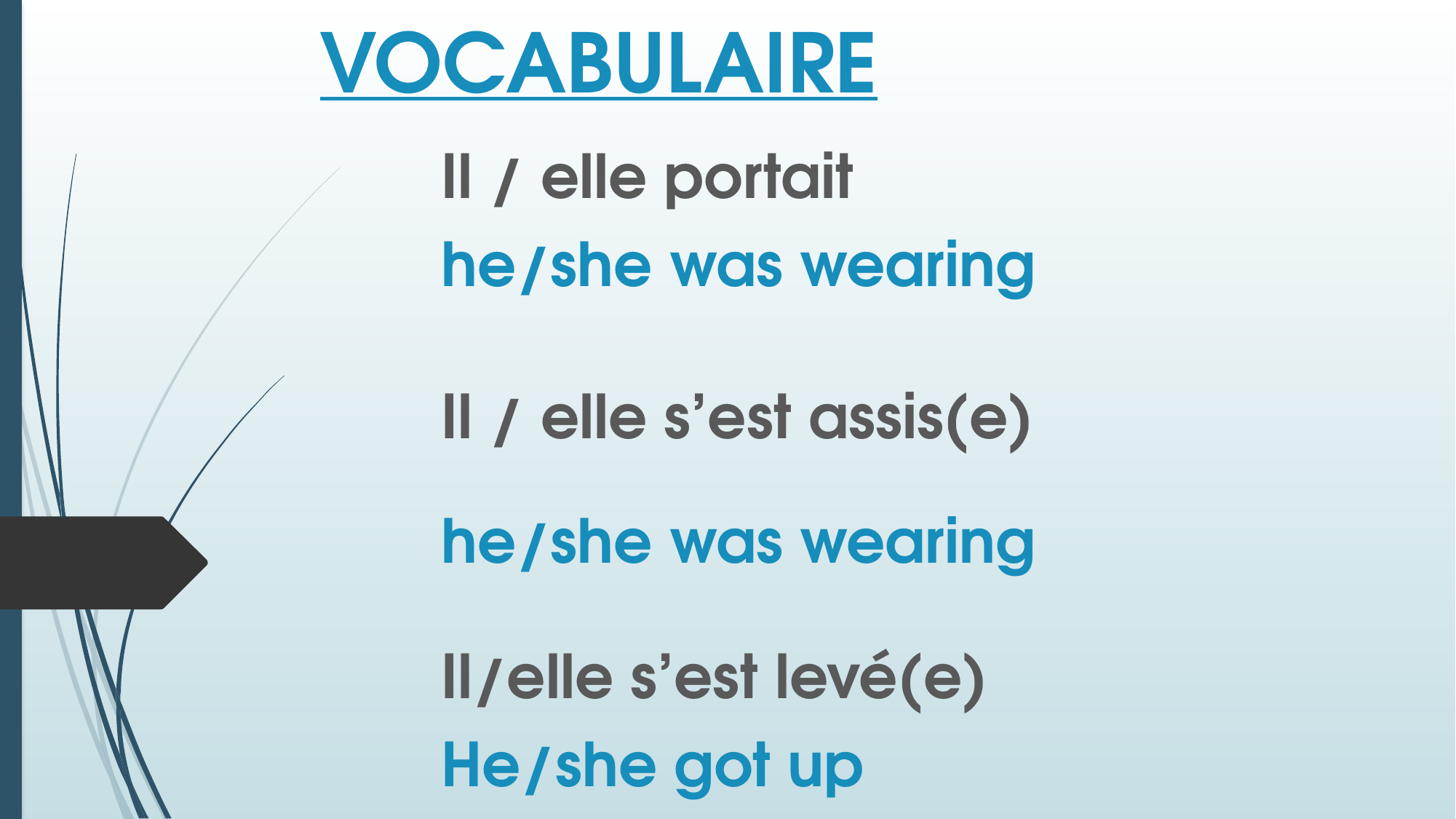

# VOCABULAIRE
Il / elle portait
he/she was wearing

Il / elle s’est assis(e)
he/she was wearing

Il/elle s’est levé(e)
He/she got up